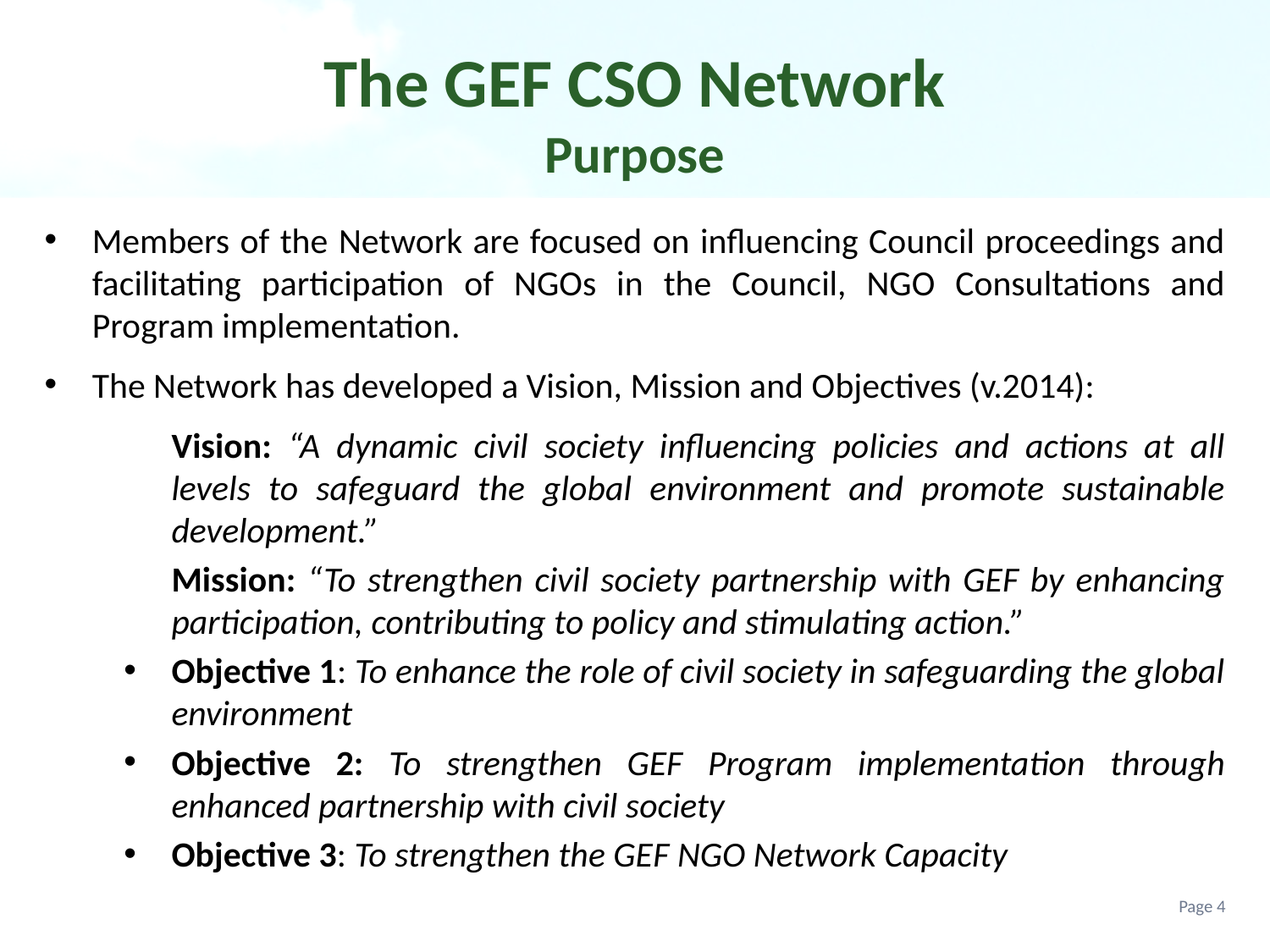

# The GEF CSO Network Purpose
Members of the Network are focused on influencing Council proceedings and facilitating participation of NGOs in the Council, NGO Consultations and Program implementation.
The Network has developed a Vision, Mission and Objectives (v.2014):
	Vision: “A dynamic civil society influencing policies and actions at all levels to safeguard the global environment and promote sustainable development.”
	Mission: “To strengthen civil society partnership with GEF by enhancing participation, contributing to policy and stimulating action.”
Objective 1: To enhance the role of civil society in safeguarding the global environment
Objective 2: To strengthen GEF Program implementation through enhanced partnership with civil society
Objective 3: To strengthen the GEF NGO Network Capacity